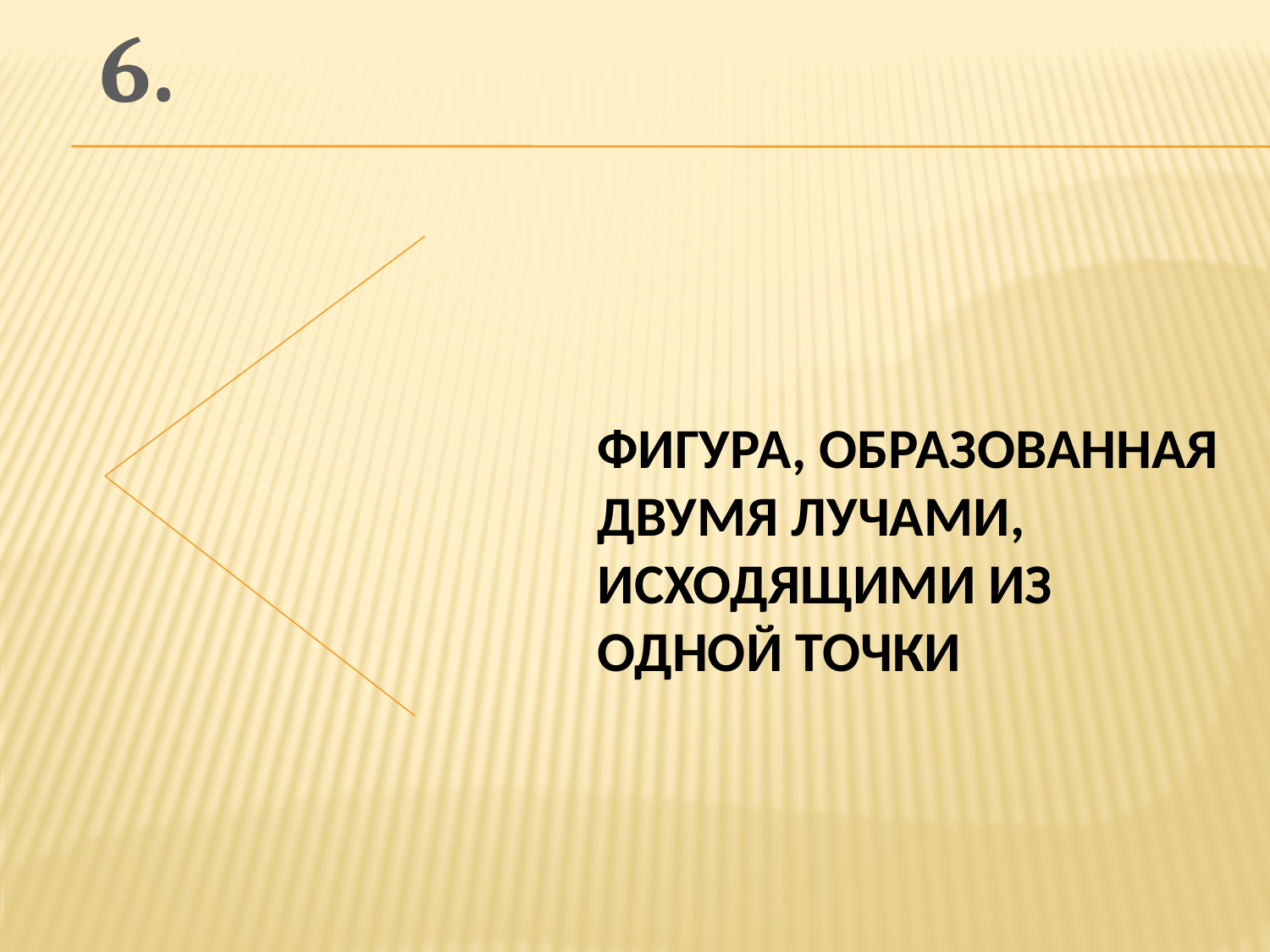

6.
# Фигура, образованная двумя лучами, исходящими из одной точки